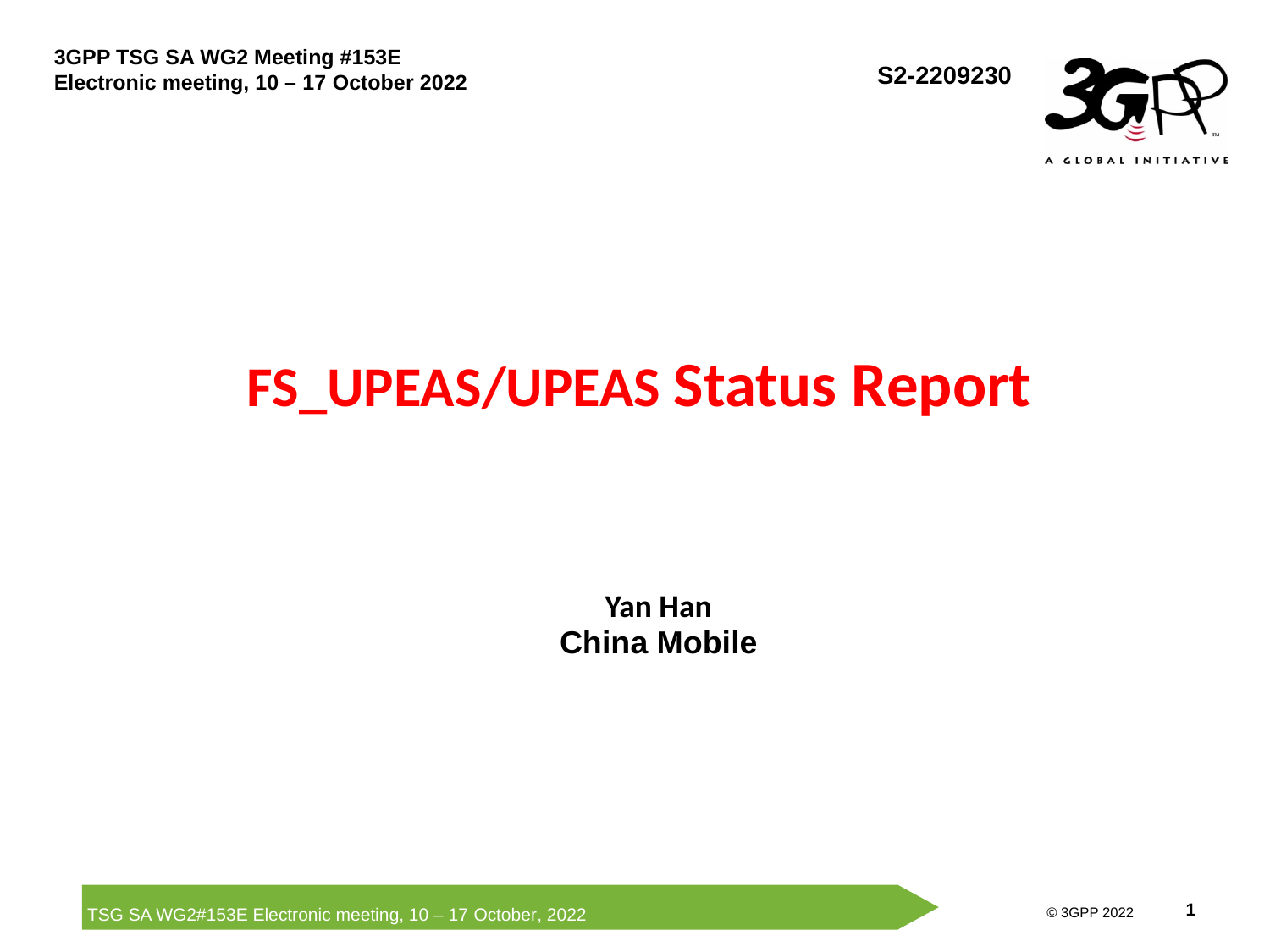

S2-2209230
# FS_UPEAS/UPEAS Status Report
Yan Han
China Mobile